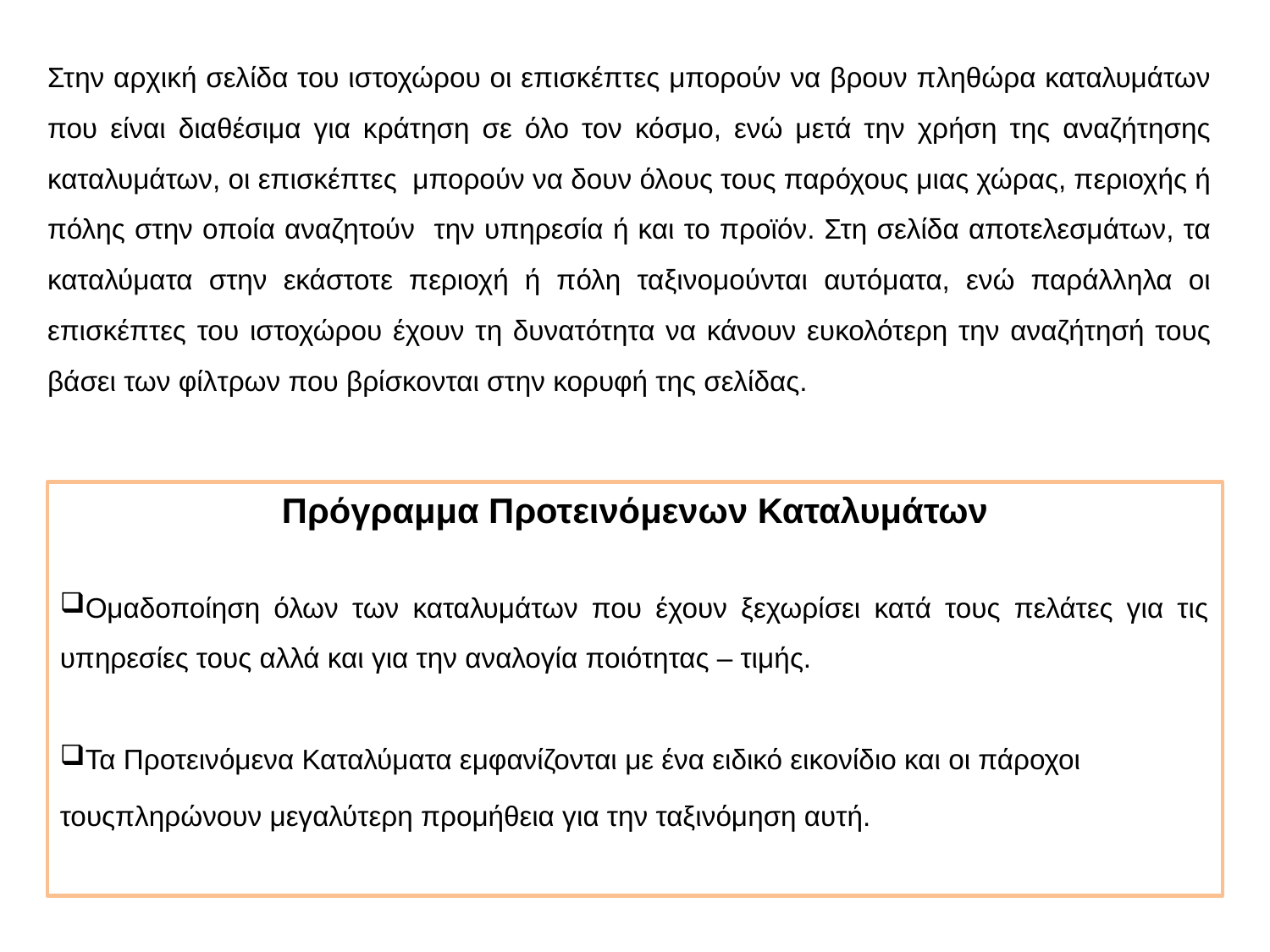

Στην αρχική σελίδα του ιστοχώρου οι επισκέπτες μπορούν να βρουν πληθώρα καταλυμάτων που είναι διαθέσιμα για κράτηση σε όλο τον κόσμο, ενώ μετά την χρήση της αναζήτησης καταλυμάτων, οι επισκέπτες  μπορούν να δουν όλους τους παρόχους μιας χώρας, περιοχής ή πόλης στην οποία αναζητούν  την υπηρεσία ή και το προϊόν. Στη σελίδα αποτελεσμάτων, τα καταλύματα στην εκάστοτε περιοχή ή πόλη ταξινομούνται αυτόματα, ενώ παράλληλα οι επισκέπτες του ιστοχώρου έχουν τη δυνατότητα να κάνουν ευκολότερη την αναζήτησή τους βάσει των φίλτρων που βρίσκονται στην κορυφή της σελίδας.
Πρόγραμμα Προτεινόμενων Καταλυμάτων

Ομαδοποίηση όλων των καταλυμάτων που έχουν ξεχωρίσει κατά τους πελάτες για τις υπηρεσίες τους αλλά και για την αναλογία ποιότητας – τιμής.

Τα Προτεινόμενα Καταλύματα εμφανίζονται με ένα ειδικό εικονίδιο και οι πάροχοι τουςπληρώνουν μεγαλύτερη προμήθεια για την ταξινόμηση αυτή.